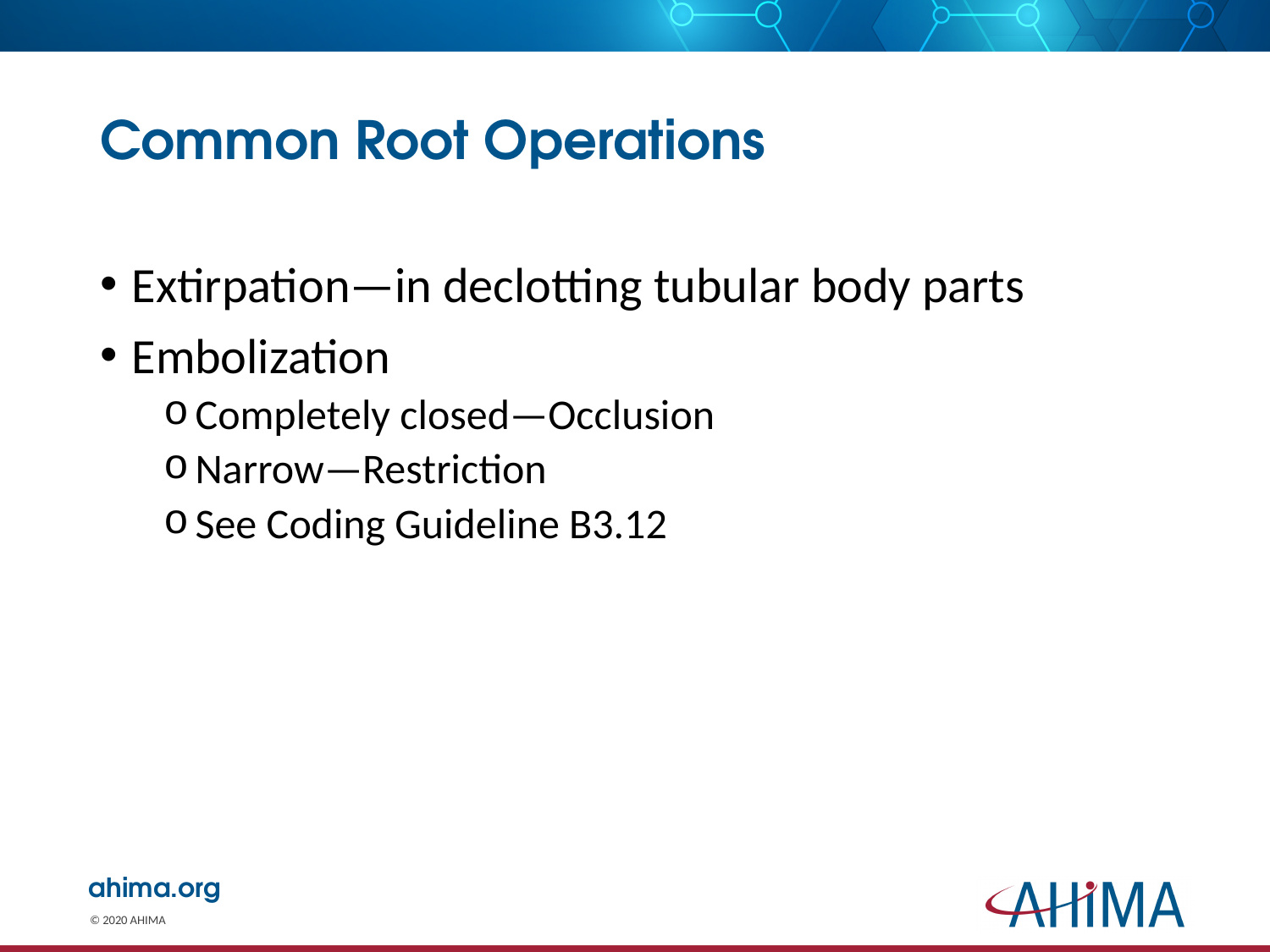

# Common Root Operations
Extirpation—in declotting tubular body parts
Embolization
Completely closed—Occlusion
Narrow—Restriction
See Coding Guideline B3.12